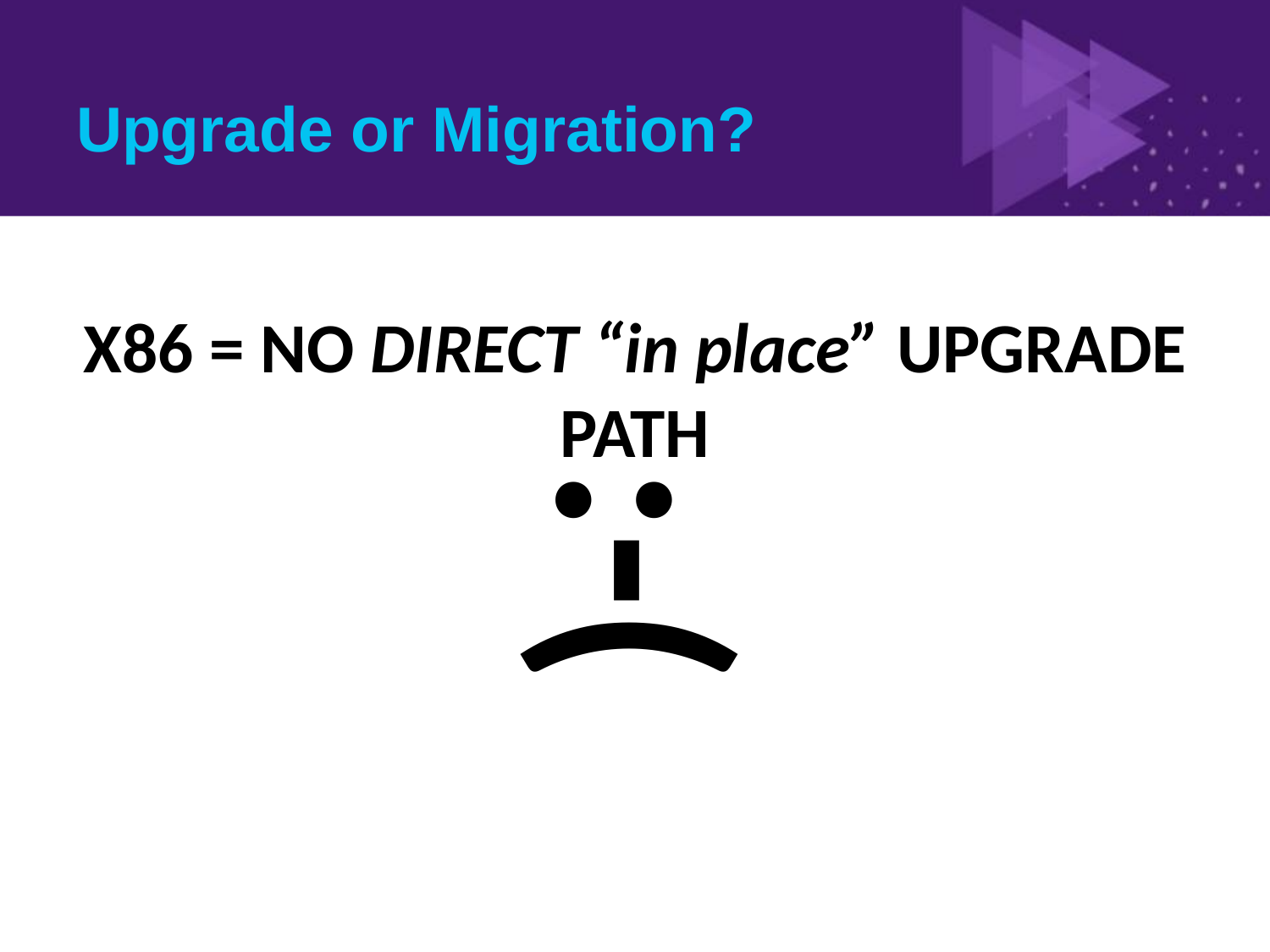

# Upgrade or Migration?
X86 = NO DIRECT “in place” UPGRADE PATH
:-(